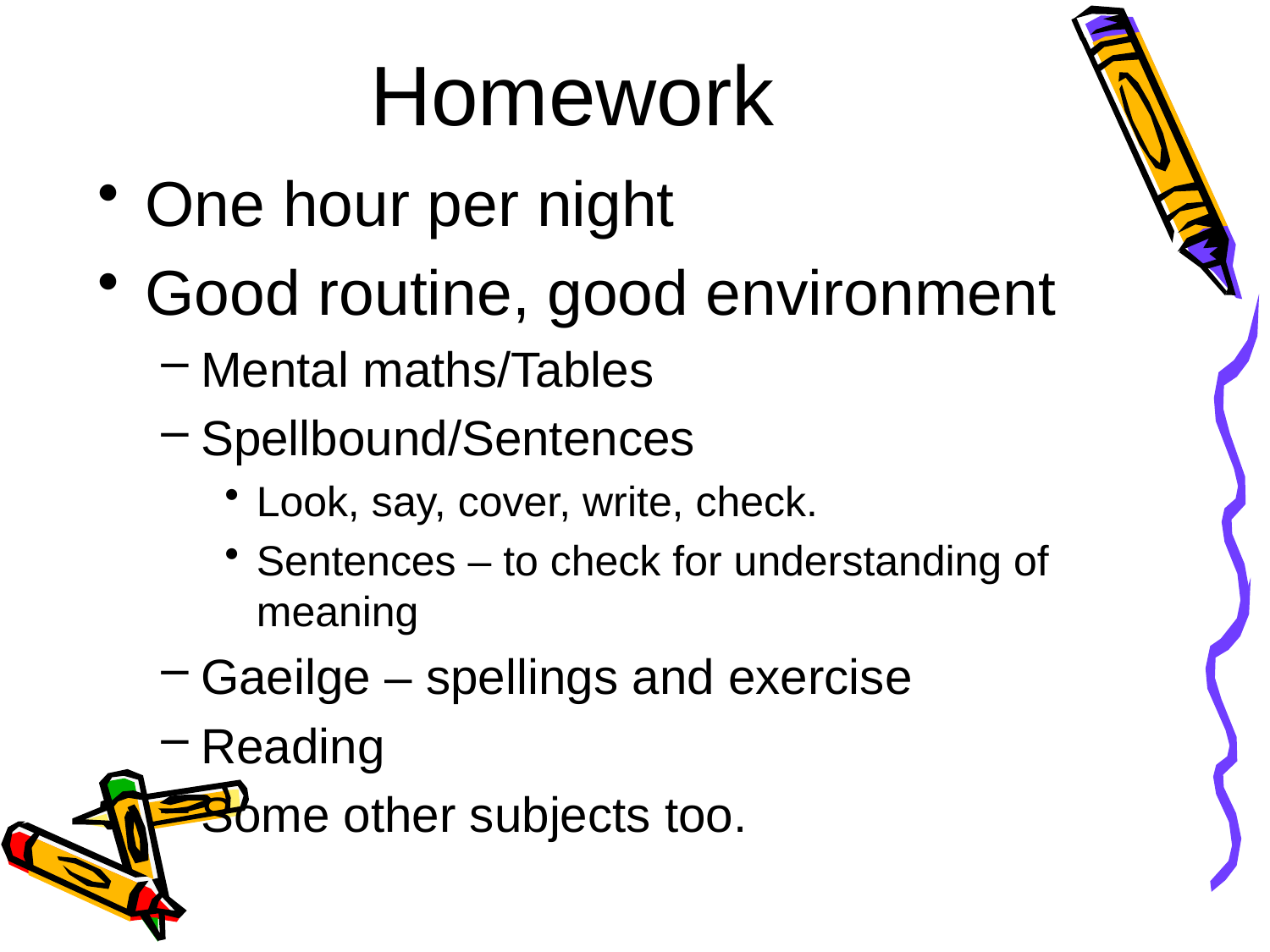

# Homework
One hour per night
Good routine, good environment
Mental maths/Tables
Spellbound/Sentences
Look, say, cover, write, check.
Sentences – to check for understanding of meaning
Gaeilge – spellings and exercise
Reading
Some other subjects too.